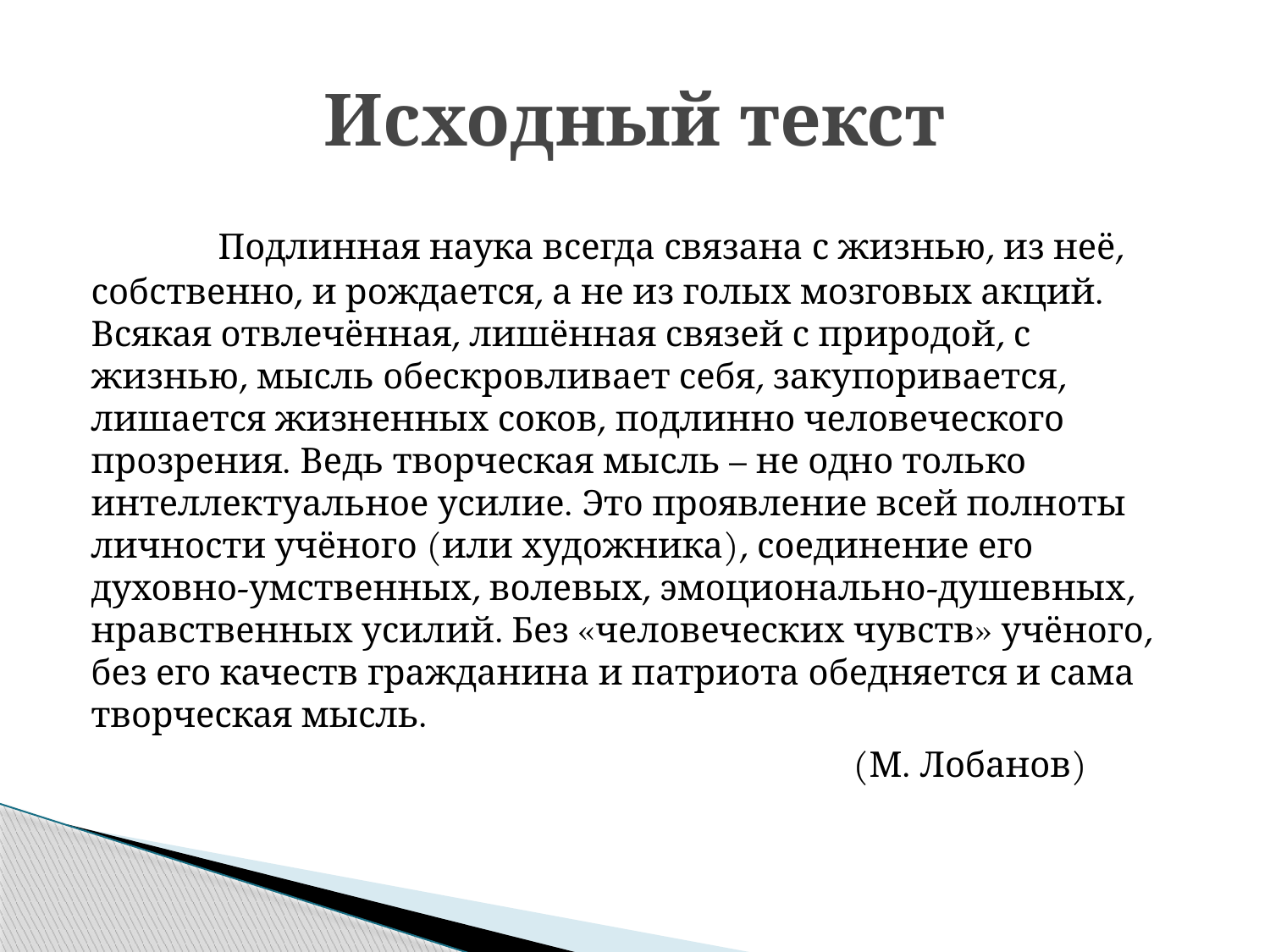

# Исходный текст
	Подлинная наука всегда связана с жизнью, из неё, собственно, и рождается, а не из голых мозговых акций. Всякая отвлечённая, лишённая связей с природой, с жизнью, мысль обескровливает себя, закупоривается, лишается жизненных соков, подлинно человеческого прозрения. Ведь творческая мысль – не одно только интеллектуальное усилие. Это проявление всей полноты личности учёного (или художника), соединение его духовно-умственных, волевых, эмоционально-душевных, нравственных усилий. Без «человеческих чувств» учёного, без его качеств гражданина и патриота обедняется и сама творческая мысль.
						(М. Лобанов)